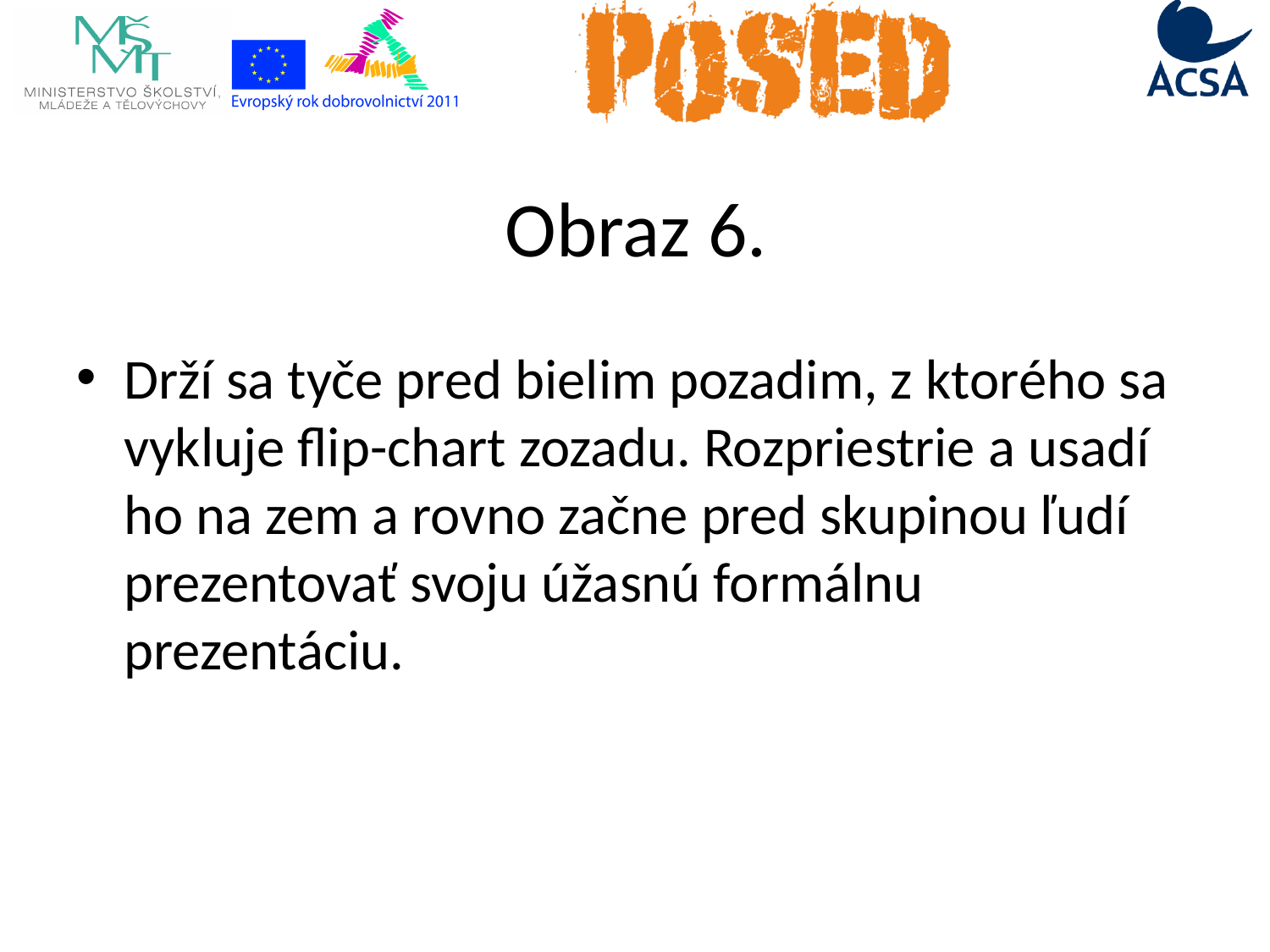

# Obraz 6.
Drží sa tyče pred bielim pozadim, z ktorého sa vykluje flip-chart zozadu. Rozpriestrie a usadí ho na zem a rovno začne pred skupinou ľudí prezentovať svoju úžasnú formálnu prezentáciu.